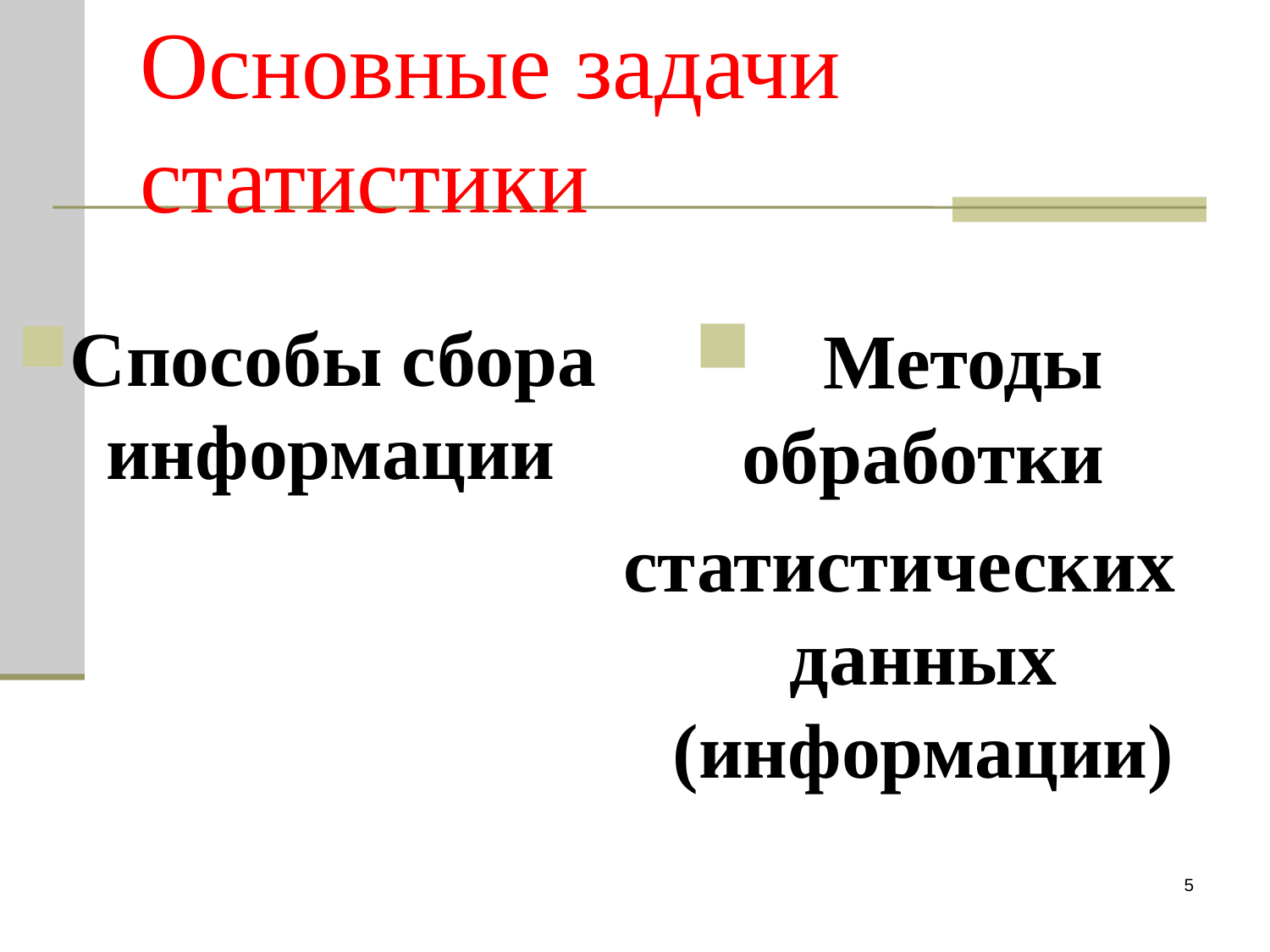

# Основные задачи статистики

Способы сбора информации

   Методы обработки
статистических данных (информации)
5